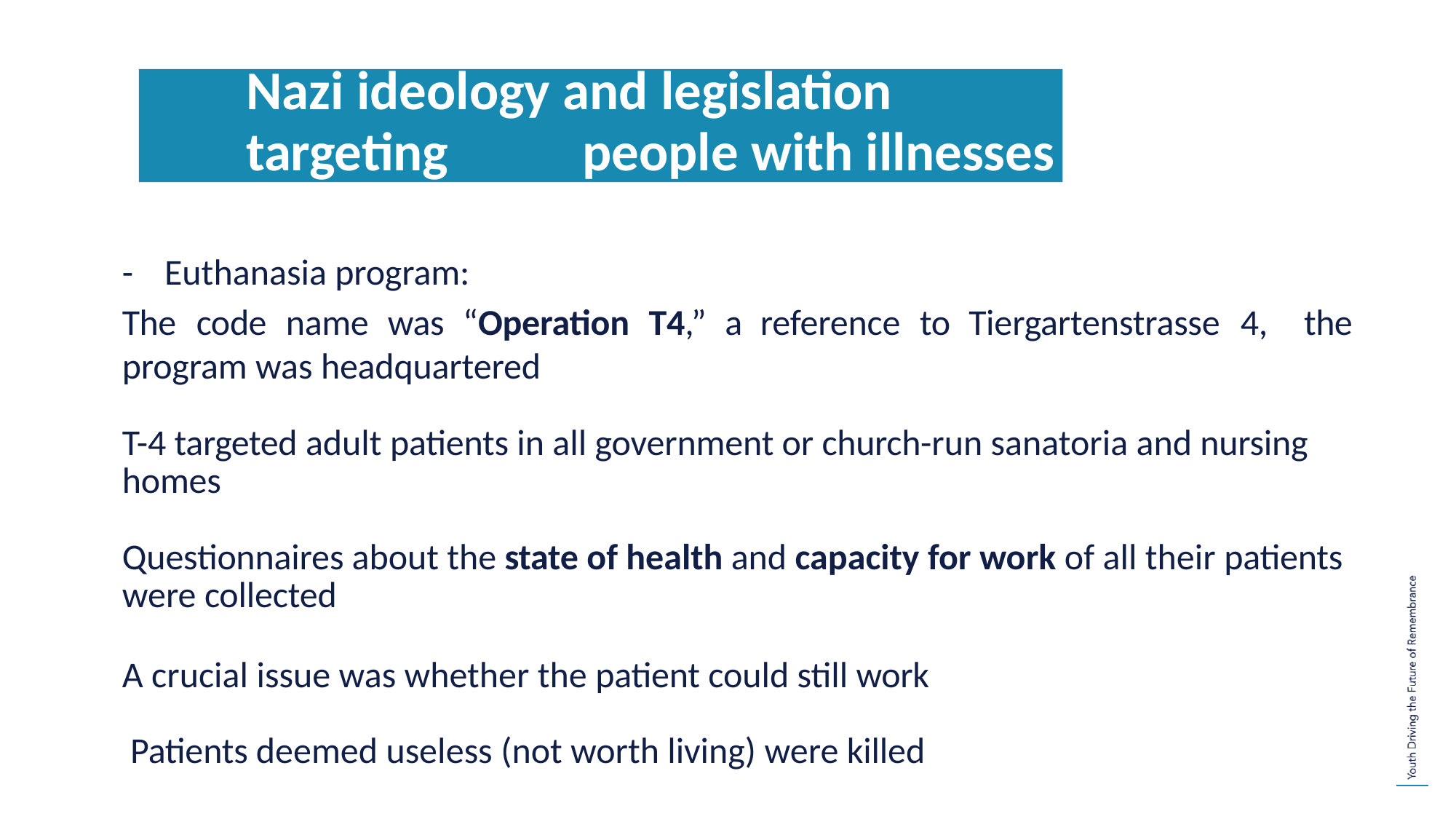

Nazi ideology and legislation
targeting	people with illnesses
-	Euthanasia program:
The	code	name	was	“Operation	T4,”	a	reference	to	Tiergartenstrasse	4,	the
program was headquartered
T-4 targeted adult patients in all government or church-run sanatoria and nursing homes
Questionnaires about the state of health and capacity for work of all their patients were collected
A crucial issue was whether the patient could still work Patients deemed useless (not worth living) were killed